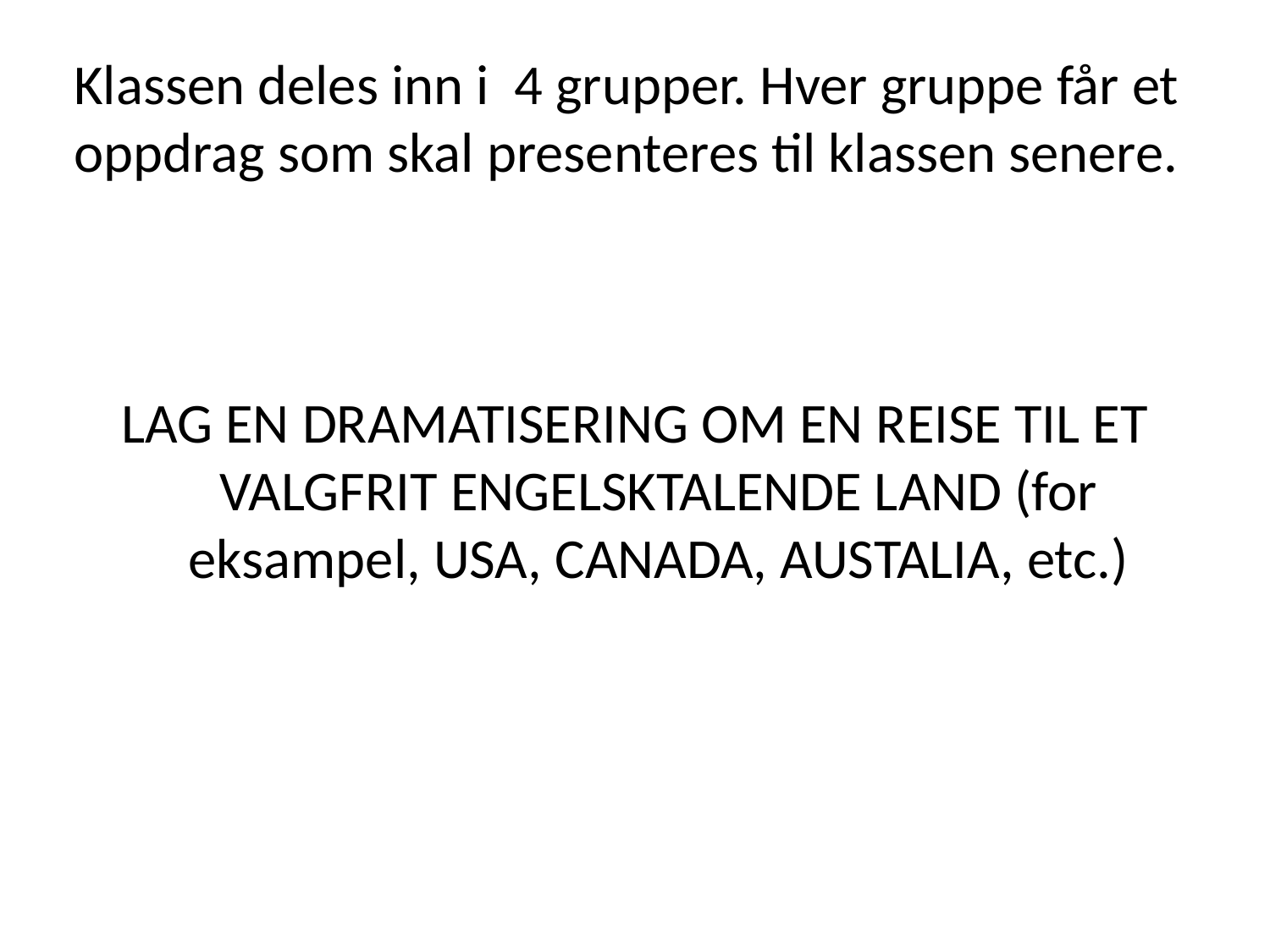

# Klassen deles inn i  4 grupper. Hver gruppe får et oppdrag som skal presenteres til klassen senere.

LAG EN DRAMATISERING OM EN REISE TIL ET VALGFRIT ENGELSKTALENDE LAND (for eksampel, USA, CANADA, AUSTALIA, etc.)